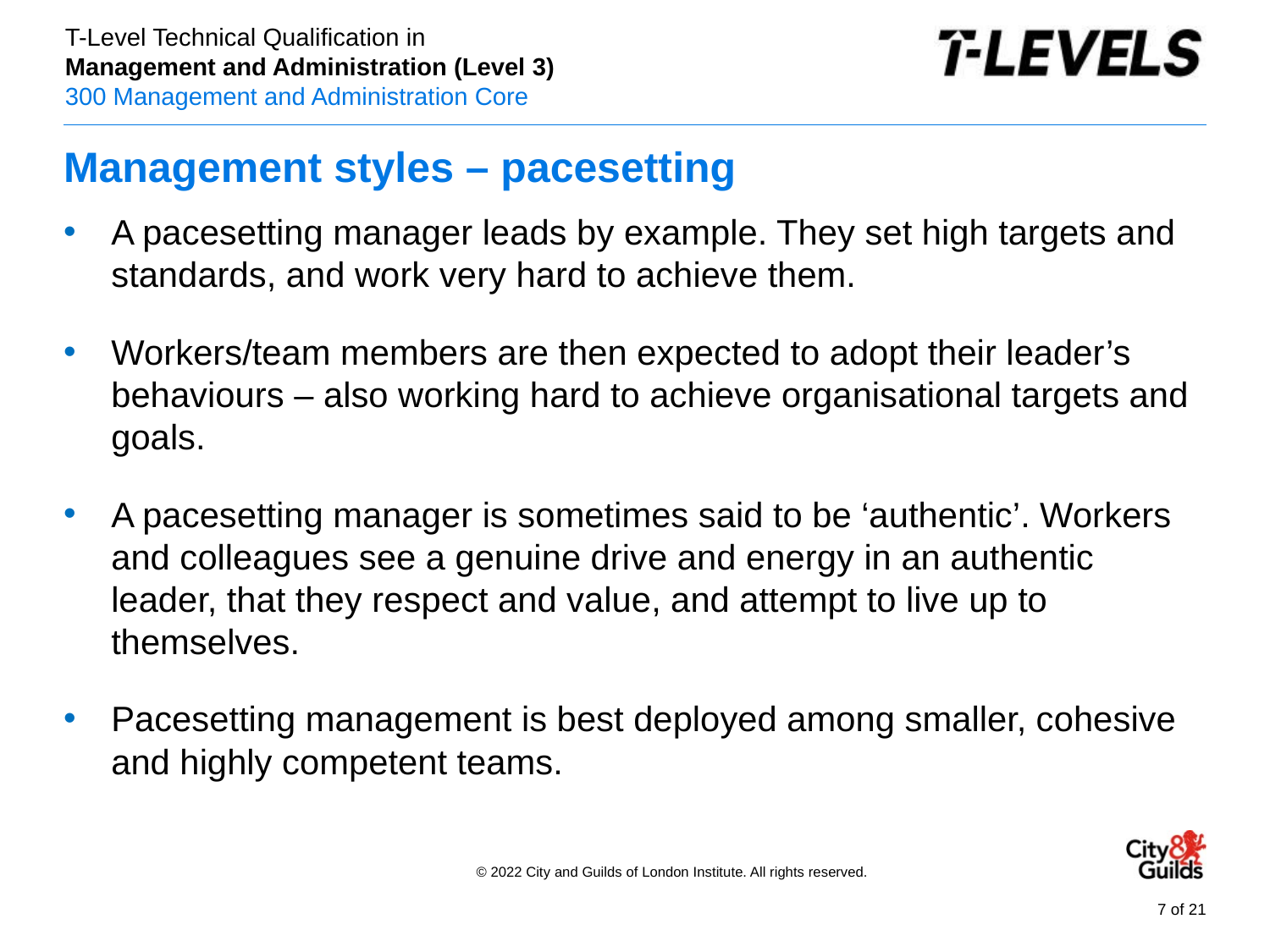

# Management styles – pacesetting
A pacesetting manager leads by example. They set high targets and standards, and work very hard to achieve them.
Workers/team members are then expected to adopt their leader’s behaviours – also working hard to achieve organisational targets and goals.
A pacesetting manager is sometimes said to be ‘authentic’. Workers and colleagues see a genuine drive and energy in an authentic leader, that they respect and value, and attempt to live up to themselves.
Pacesetting management is best deployed among smaller, cohesive and highly competent teams.